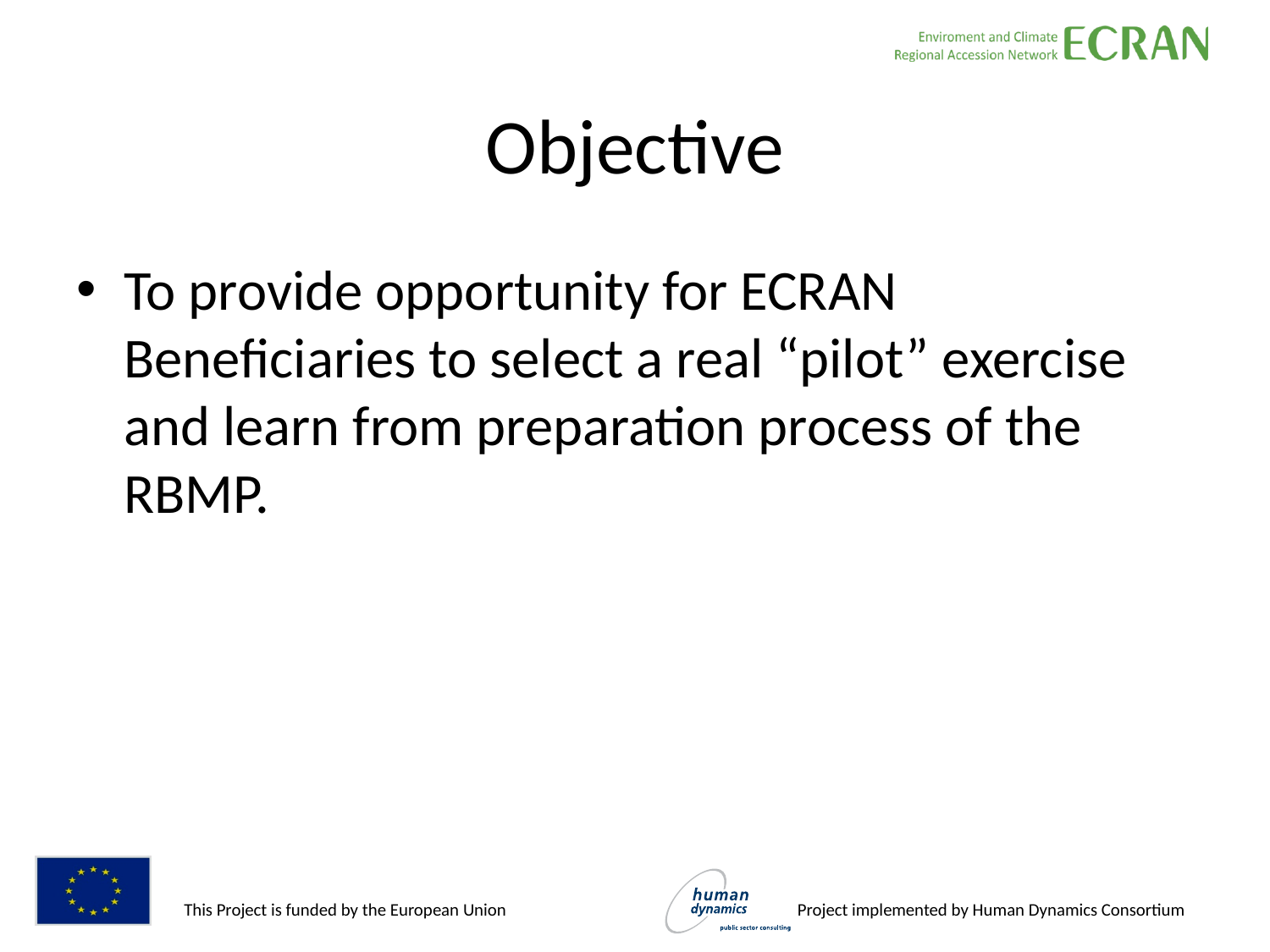

# Objective
To provide opportunity for ECRAN Beneficiaries to select a real “pilot” exercise and learn from preparation process of the RBMP.